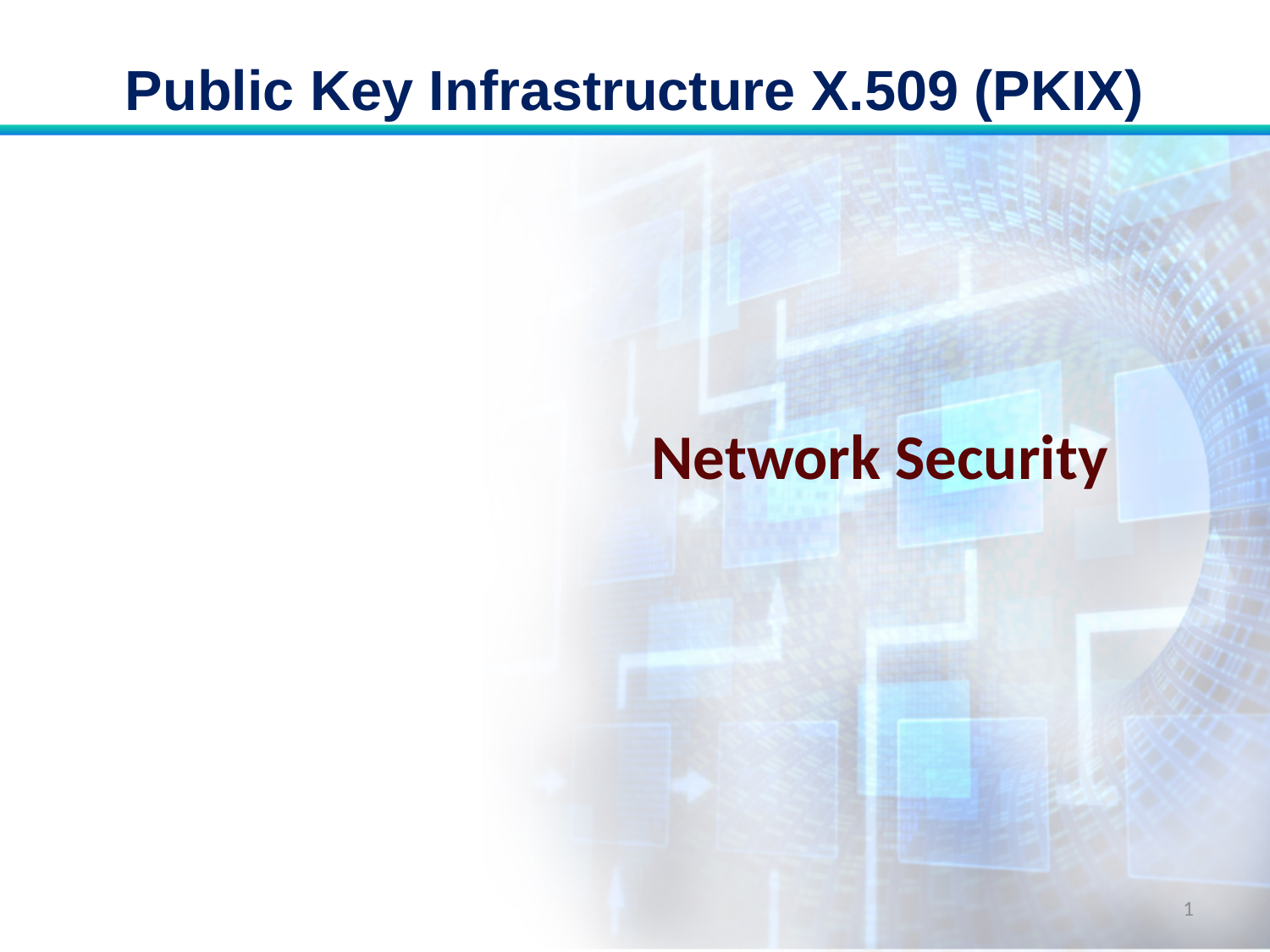

# Public Key Infrastructure X.509 (PKIX)
Network Security
1